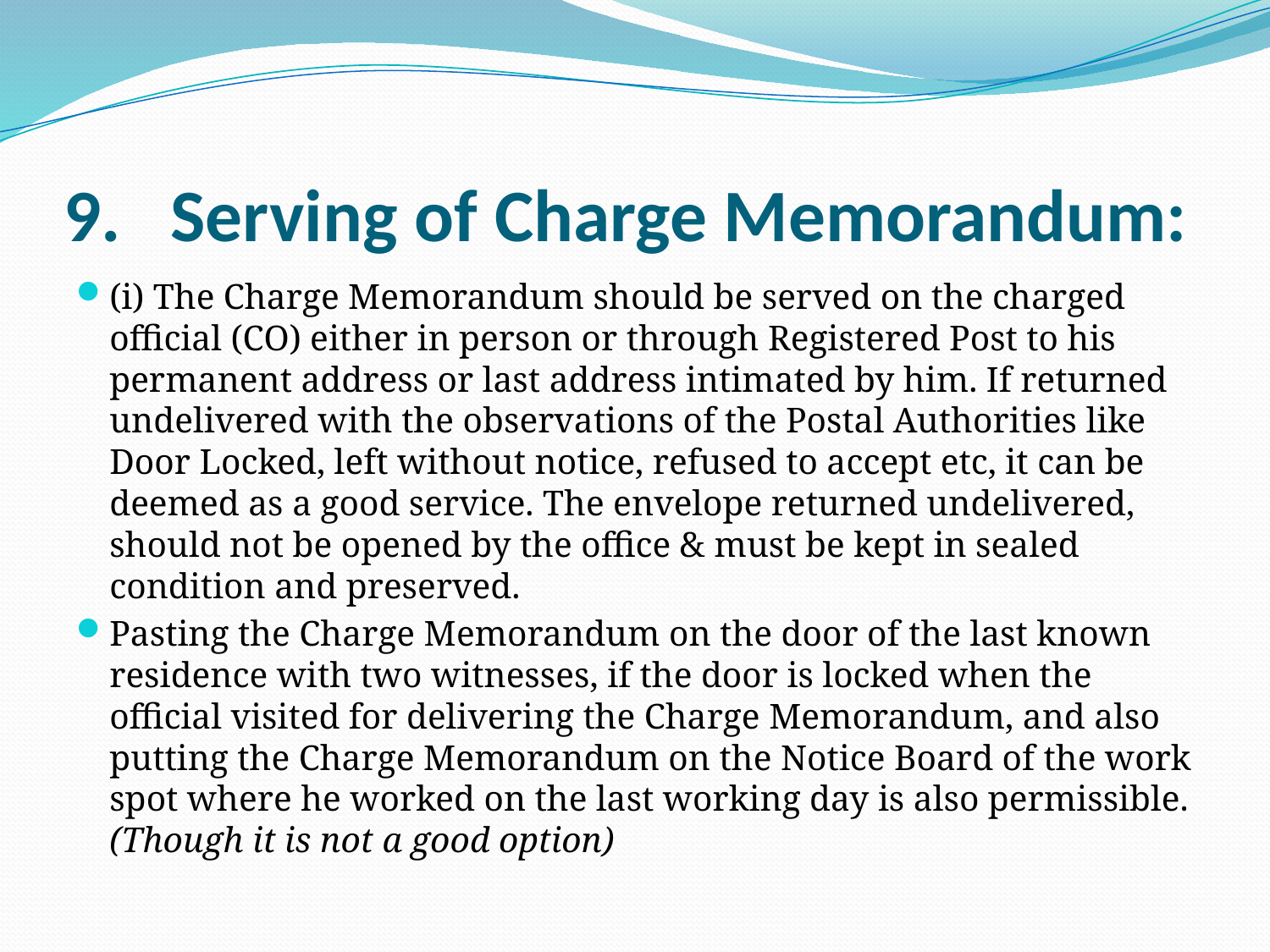

# 9.   Serving of Charge Memorandum:
(i) The Charge Memorandum should be served on the charged official (CO) either in person or through Registered Post to his permanent address or last address intimated by him. If returned undelivered with the observations of the Postal Authorities like Door Locked, left without notice, refused to accept etc, it can be deemed as a good service. The envelope returned undelivered, should not be opened by the office & must be kept in sealed condition and preserved.
Pasting the Charge Memorandum on the door of the last known residence with two witnesses, if the door is locked when the official visited for delivering the Charge Memorandum, and also putting the Charge Memorandum on the Notice Board of the work spot where he worked on the last working day is also permissible. (Though it is not a good option)